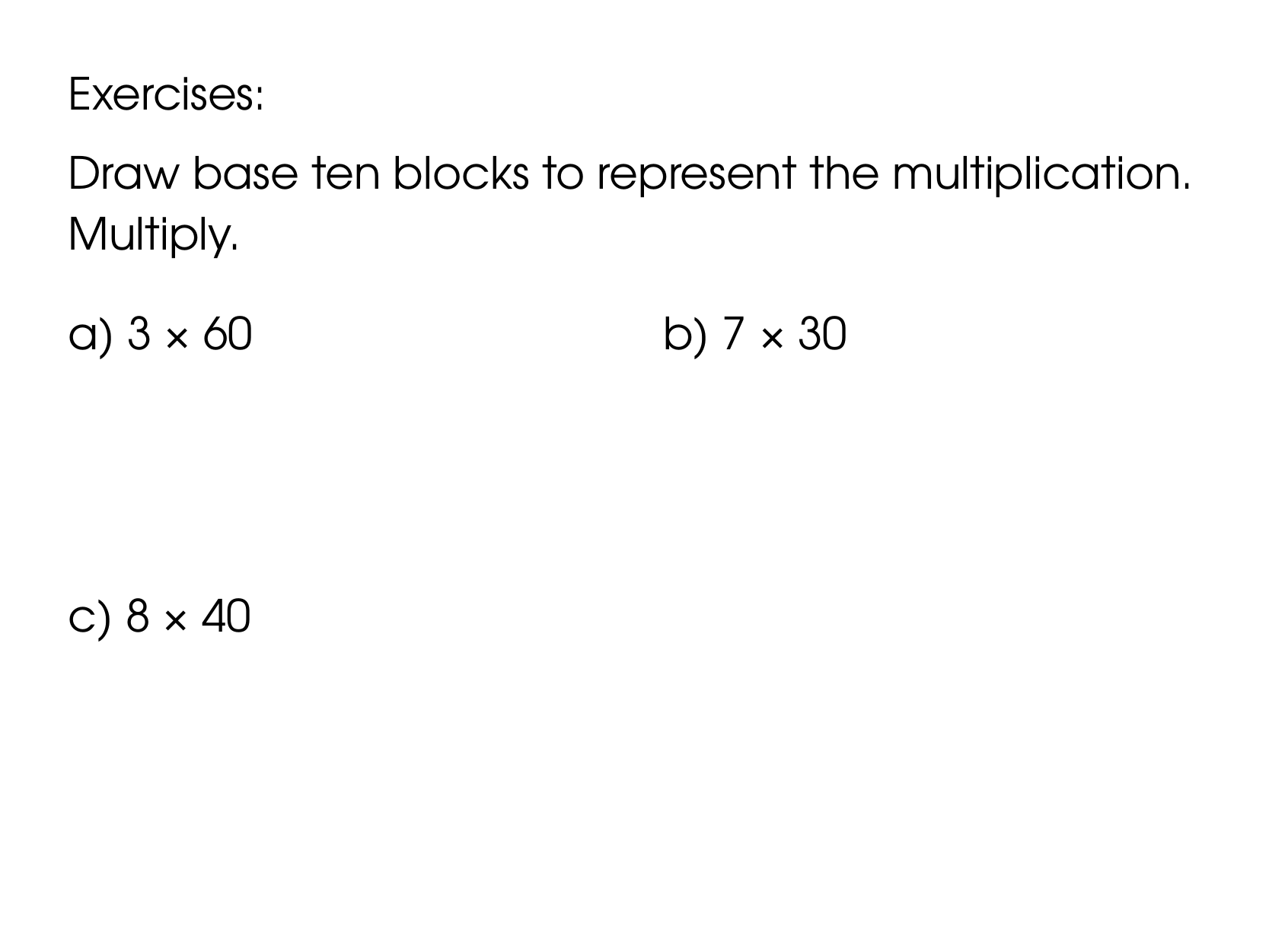

Exercises:
Draw base ten blocks to represent the multiplication. Multiply.
a) 3 × 60
b) 7 × 30
c) 8 × 40